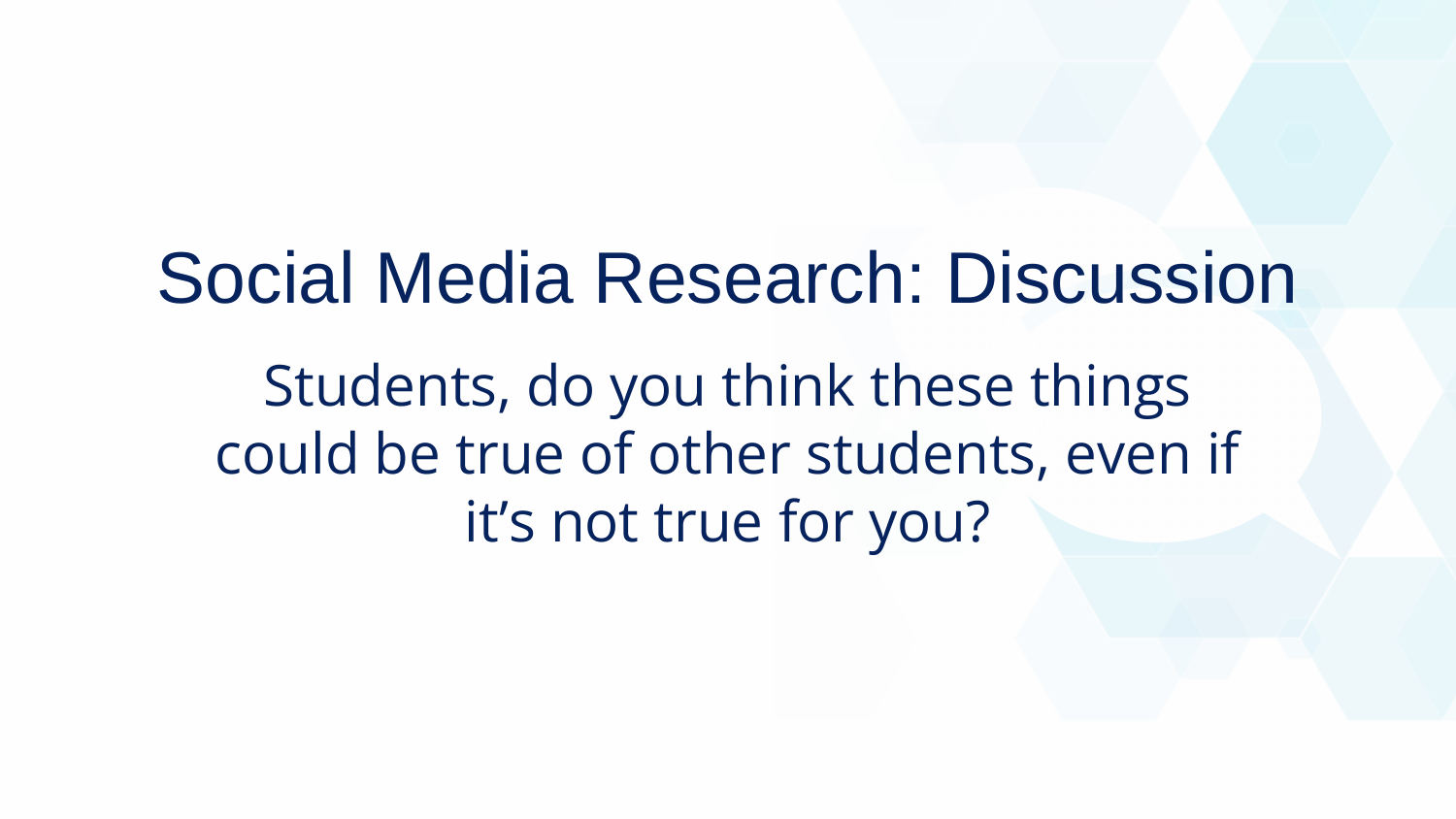

Social Media Research: Discussion
Students, do you think these things could be true of other students, even if it’s not true for you?